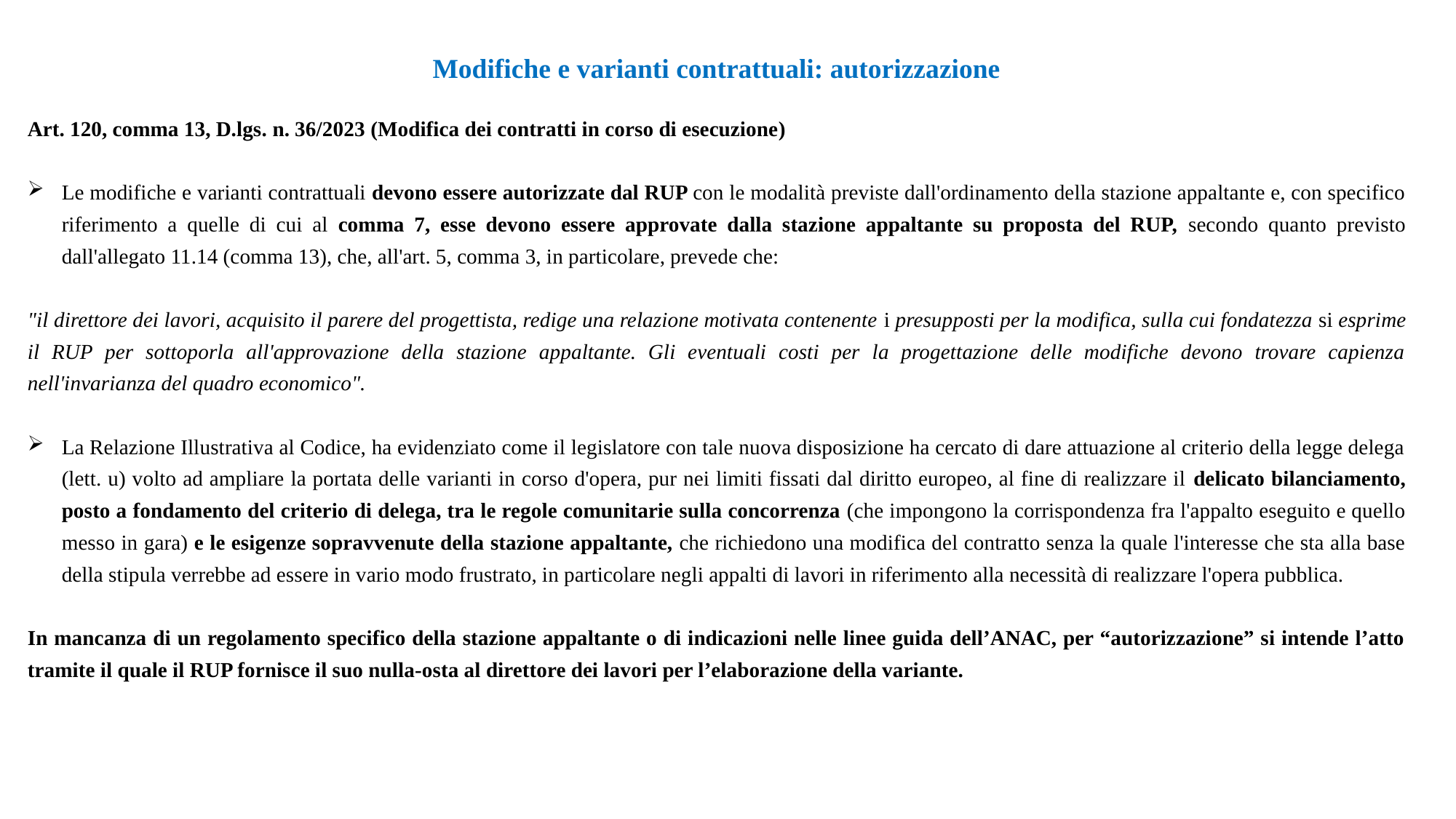

Modifiche e varianti contrattuali: autorizzazione

Art. 120, comma 13, D.lgs. n. 36/2023 (Modifica dei contratti in corso di esecuzione)

Le modifiche e varianti contrattuali devono essere autorizzate dal RUP con le modalità previste dall'ordinamento della stazione appaltante e, con specifico riferimento a quelle di cui al comma 7, esse devono essere approvate dalla stazione appaltante su proposta del RUP, secondo quanto previsto dall'allegato 11.14 (comma 13), che, all'art. 5, comma 3, in particolare, prevede che:

"il direttore dei lavori, acquisito il parere del progettista, redige una relazione motivata contenente i presupposti per la modifica, sulla cui fondatezza si esprime il RUP per sottoporla all'approvazione della stazione appaltante. Gli eventuali costi per la progettazione delle modifiche devono trovare capienza nell'invarianza del quadro economico".

La Relazione Illustrativa al Codice, ha evidenziato come il legislatore con tale nuova disposizione ha cercato di dare attuazione al criterio della legge delega (lett. u) volto ad ampliare la portata delle varianti in corso d'opera, pur nei limiti fissati dal diritto europeo, al fine di realizzare il delicato bilanciamento, posto a fondamento del criterio di delega, tra le regole comunitarie sulla concorrenza (che impongono la corrispondenza fra l'appalto eseguito e quello messo in gara) e le esigenze sopravvenute della stazione appaltante, che richiedono una modifica del contratto senza la quale l'interesse che sta alla base della stipula verrebbe ad essere in vario modo frustrato, in particolare negli appalti di lavori in riferimento alla necessità di realizzare l'opera pubblica.

In mancanza di un regolamento specifico della stazione appaltante o di indicazioni nelle linee guida dell’ANAC, per “autorizzazione” si intende l’atto tramite il quale il RUP fornisce il suo nulla-osta al direttore dei lavori per l’elaborazione della variante.